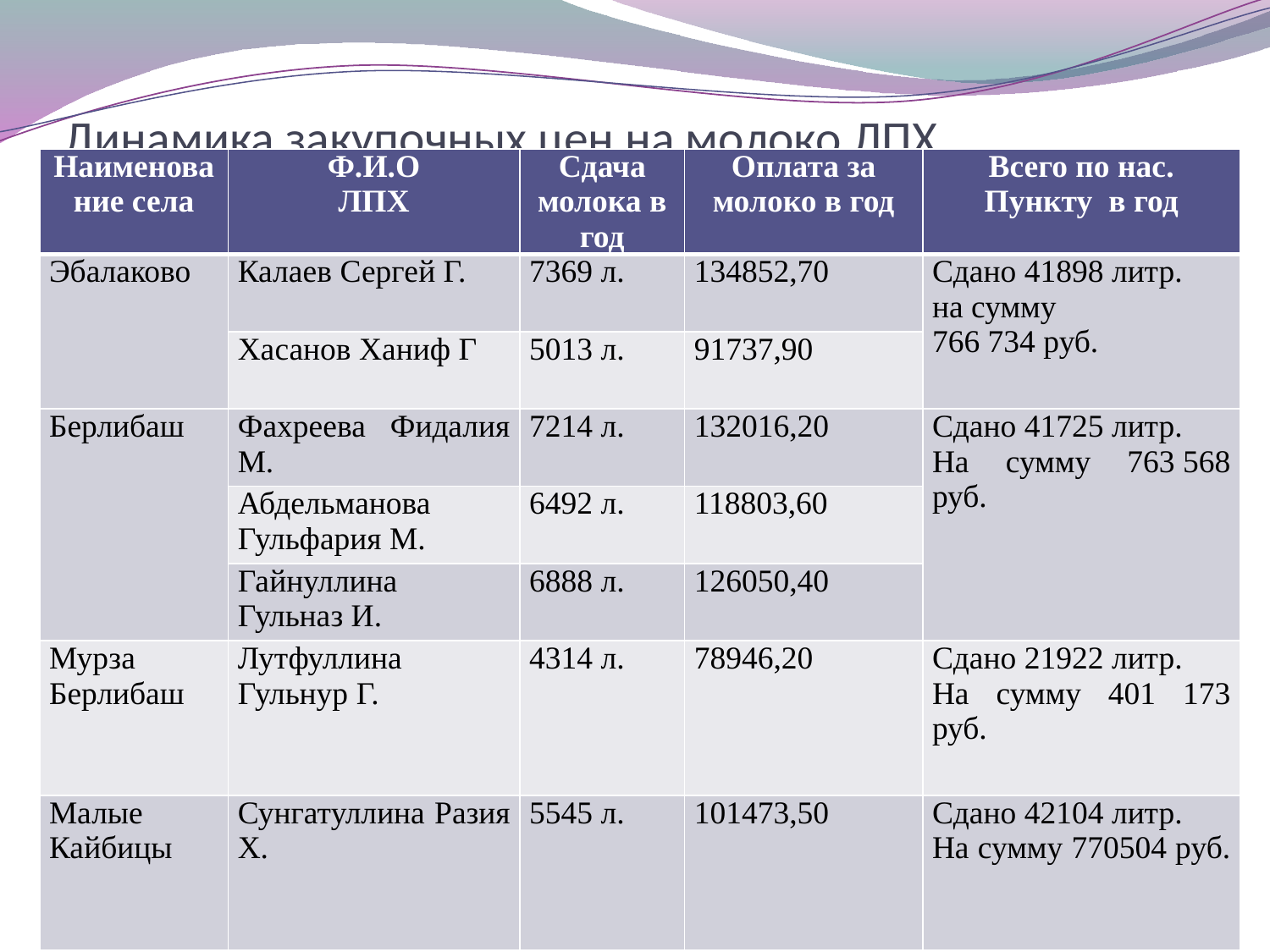

# Динамика закупочных цен на молоко ЛПХ
| Наименование села | Ф.И.О ЛПХ | Сдача молока в год | Оплата за молоко в год | Всего по нас. Пункту в год |
| --- | --- | --- | --- | --- |
| Эбалаково | Калаев Сергей Г. | 7369 л. | 134852,70 | Сдано 41898 литр. на сумму 766 734 руб. |
|  | Хасанов Ханиф Г | 5013 л. | 91737,90 |  |
| Берлибаш | Фахреева Фидалия М. | 7214 л. | 132016,20 | Сдано 41725 литр. На сумму 763 568 руб. |
|  | Абдельманова Гульфария М. | 6492 л. | 118803,60 |  |
|  | Гайнуллина Гульназ И. | 6888 л. | 126050,40 |  |
| Мурза Берлибаш | Лутфуллина Гульнур Г. | 4314 л. | 78946,20 | Сдано 21922 литр. На сумму 401 173 руб. |
| Малые Кайбицы | Сунгатуллина Разия Х. | 5545 л. | 101473,50 | Сдано 42104 литр. На сумму 770504 руб. |